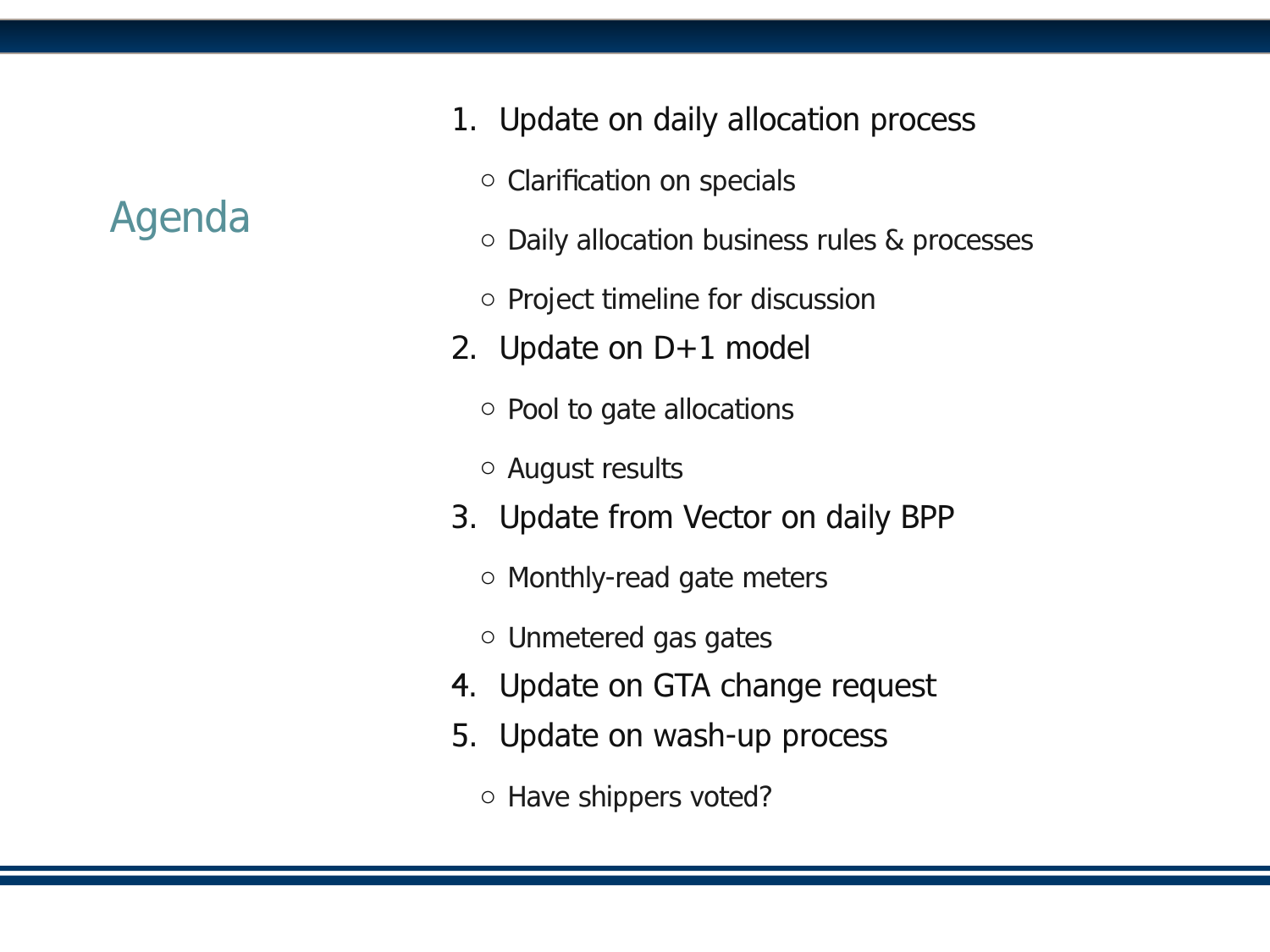

Update on daily allocation process
Clarification on specials
Daily allocation business rules & processes
Project timeline for discussion
Update on D+1 model
Pool to gate allocations
August results
Update from Vector on daily BPP
Monthly-read gate meters
Unmetered gas gates
Update on GTA change request
Update on wash-up process
Have shippers voted?

# Agenda